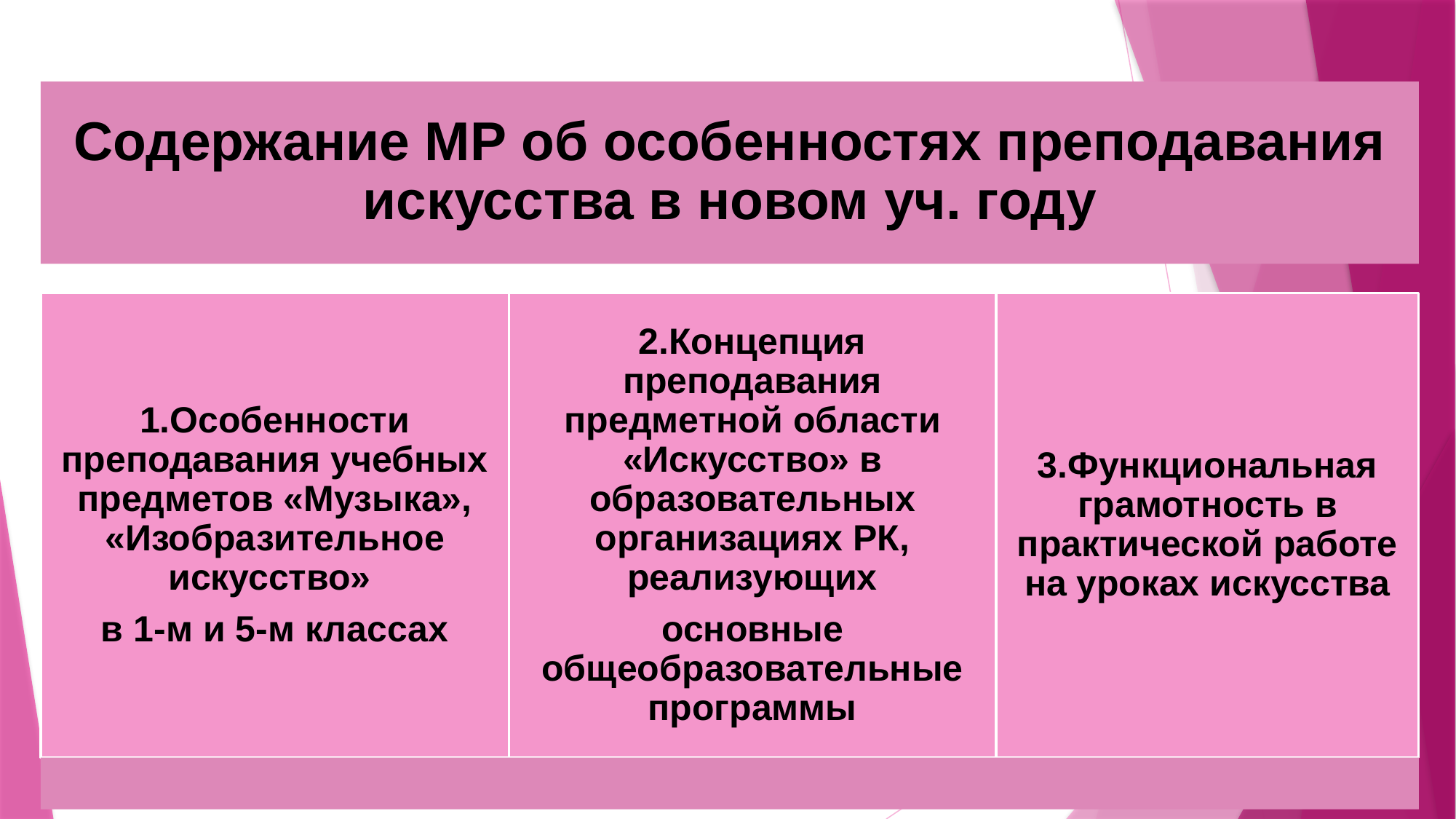

Содержание МР об особенностях преподавания искусства в новом уч. году
1.Особенности преподавания учебных предметов «Музыка», «Изобразительное искусство»
в 1-м и 5-м классах
2.Концепция преподавания предметной области «Искусство» в образовательных организациях РК, реализующих
основные общеобразовательные программы
3.Функциональная грамотность в практической работе на уроках искусства